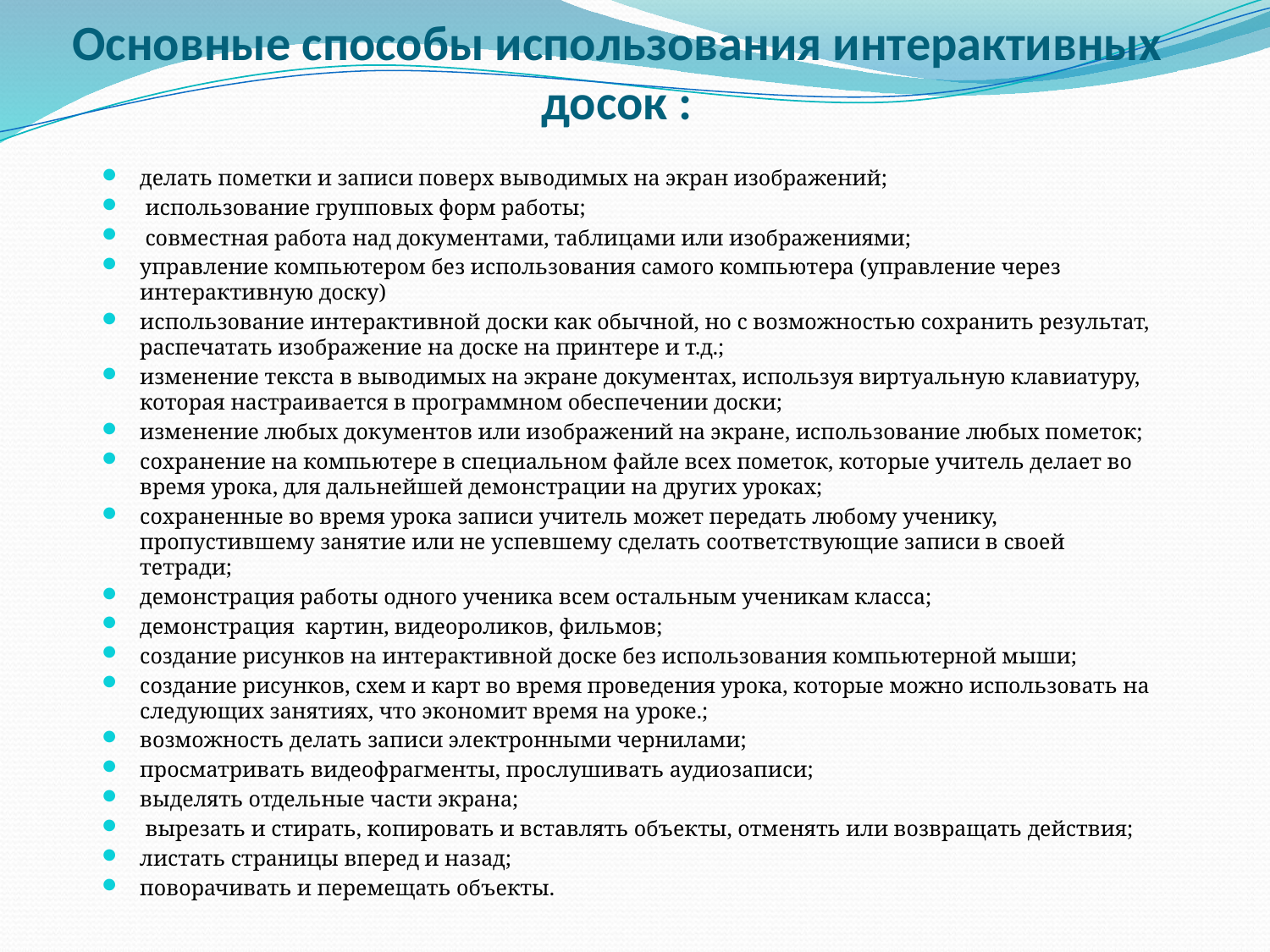

# Основные способы использования интерактивных досок :
делать пометки и записи поверх выводимых на экран изображений;
 использование групповых форм работы;
 совместная работа над документами, таблицами или изображениями;
управление компьютером без использования самого компьютера (управление через интерактивную доску)
использование интерактивной доски как обычной, но с возможностью сохранить результат, распечатать изображение на доске на принтере и т.д.;
изменение текста в выводимых на экране документах, используя виртуальную клавиатуру, которая настраивается в программном обеспечении доски;
изменение любых документов или изображений на экране, использование любых пометок;
сохранение на компьютере в специальном файле всех пометок, которые учитель делает во время урока, для дальнейшей демонстрации на других уроках;
сохраненные во время урока записи учитель может передать любому ученику, пропустившему занятие или не успевшему сделать соответствующие записи в своей тетради;
демонстрация работы одного ученика всем остальным ученикам класса;
демонстрация  картин, видеороликов, фильмов;
создание рисунков на интерактивной доске без использования компьютерной мыши;
создание рисунков, схем и карт во время проведения урока, которые можно использовать на следующих занятиях, что экономит время на уроке.;
возможность делать записи электронными чернилами;
просматривать видеофрагменты, прослушивать аудиозаписи;
выделять отдельные части экрана;
 вырезать и стирать, копировать и вставлять объекты, отменять или возвращать действия;
листать страницы вперед и назад;
поворачивать и перемещать объекты.